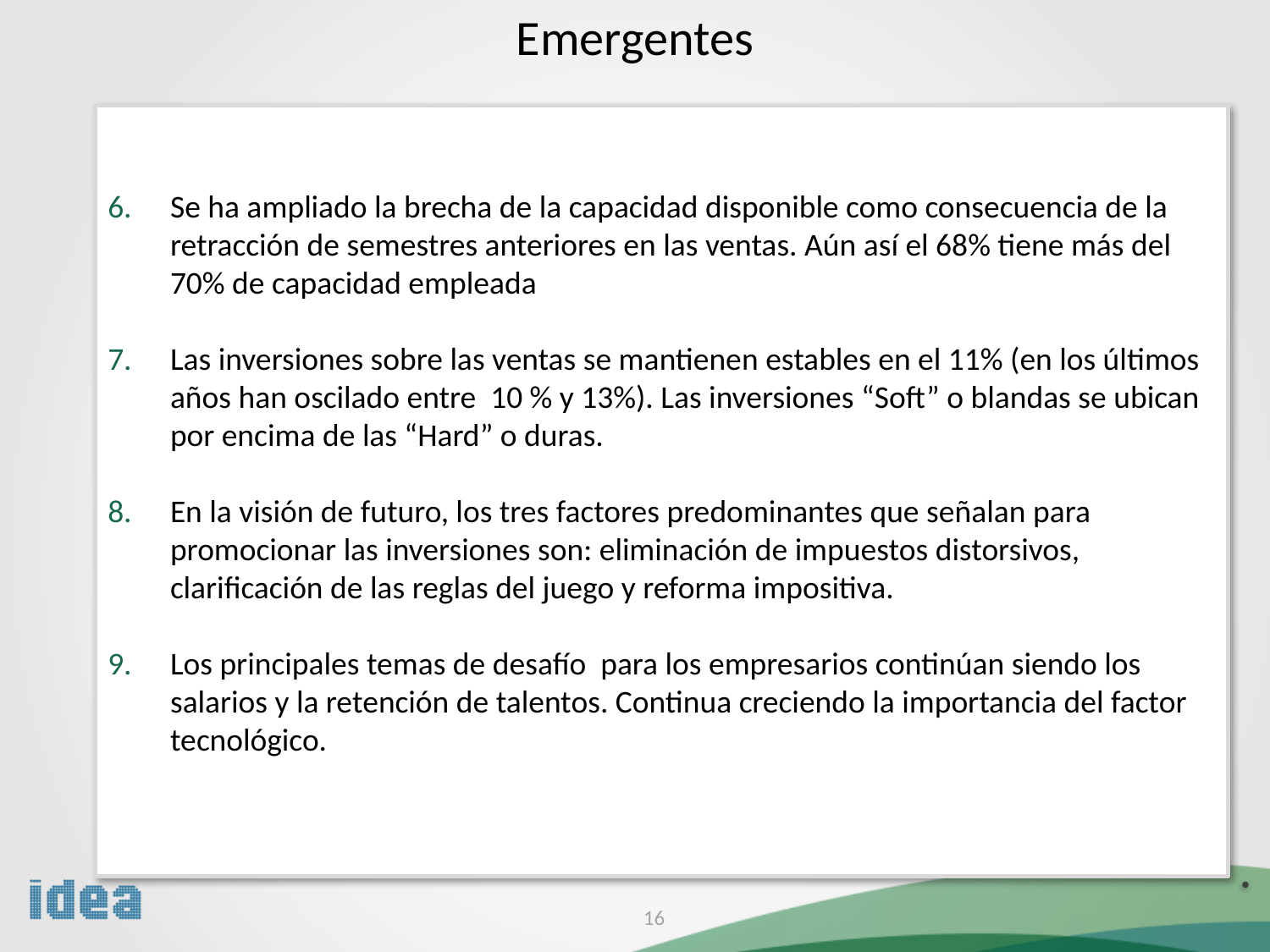

Emergentes
Se ha ampliado la brecha de la capacidad disponible como consecuencia de la retracción de semestres anteriores en las ventas. Aún así el 68% tiene más del 70% de capacidad empleada

Las inversiones sobre las ventas se mantienen estables en el 11% (en los últimos años han oscilado entre  10 % y 13%). Las inversiones “Soft” o blandas se ubican por encima de las “Hard” o duras.

En la visión de futuro, los tres factores predominantes que señalan para promocionar las inversiones son: eliminación de impuestos distorsivos, clarificación de las reglas del juego y reforma impositiva.

Los principales temas de desafío  para los empresarios continúan siendo los salarios y la retención de talentos. Continua creciendo la importancia del factor tecnológico.

16